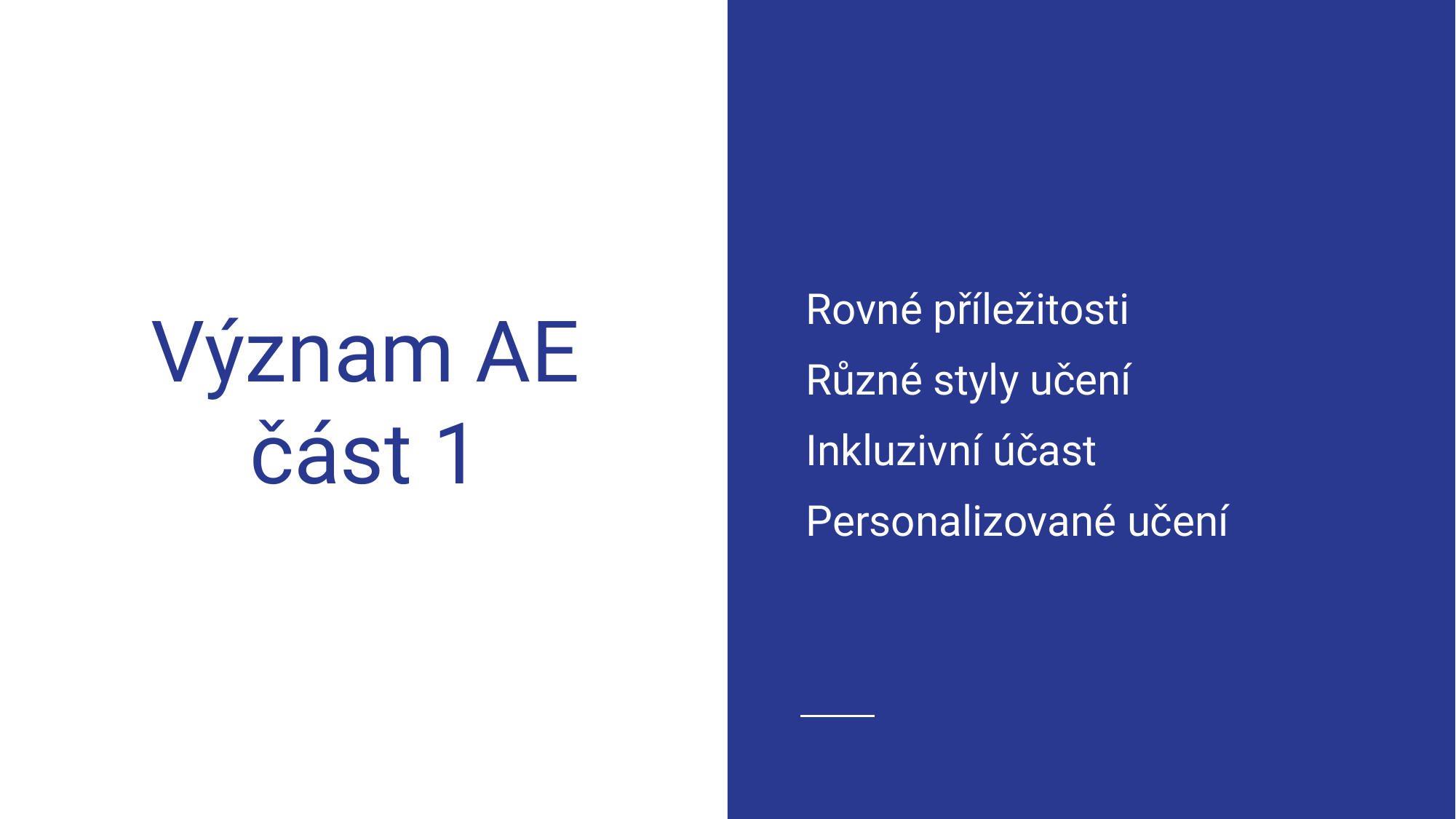

Rovné příležitosti
Různé styly učení
Inkluzivní účast
Personalizované učení
# Význam AE část 1